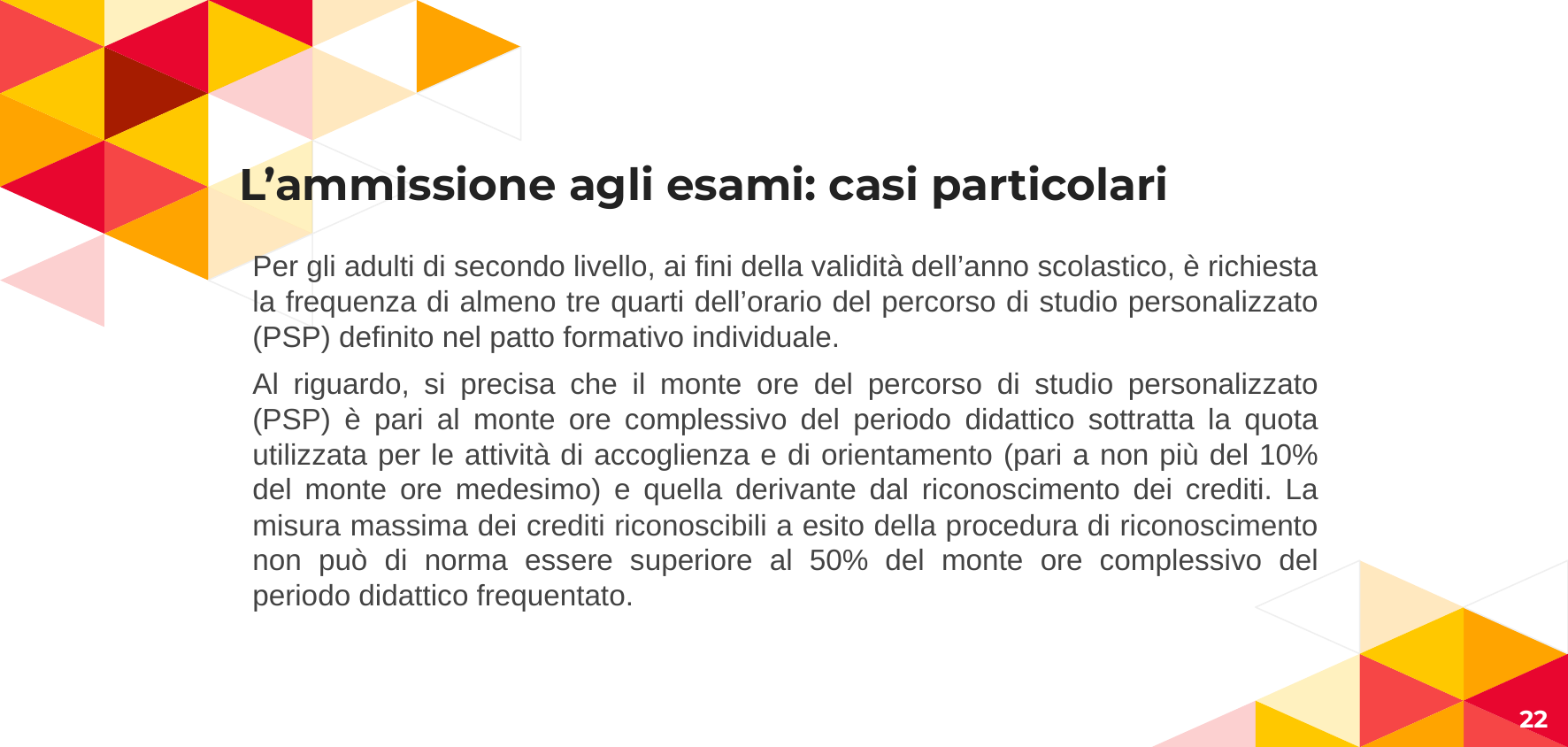

# L’ammissione agli esami: casi particolari
Per gli adulti di secondo livello, ai fini della validità dell’anno scolastico, è richiesta la frequenza di almeno tre quarti dell’orario del percorso di studio personalizzato (PSP) definito nel patto formativo individuale.
Al riguardo, si precisa che il monte ore del percorso di studio personalizzato (PSP) è pari al monte ore complessivo del periodo didattico sottratta la quota utilizzata per le attività di accoglienza e di orientamento (pari a non più del 10% del monte ore medesimo) e quella derivante dal riconoscimento dei crediti. La misura massima dei crediti riconoscibili a esito della procedura di riconoscimento non può di norma essere superiore al 50% del monte ore complessivo del periodo didattico frequentato.

22